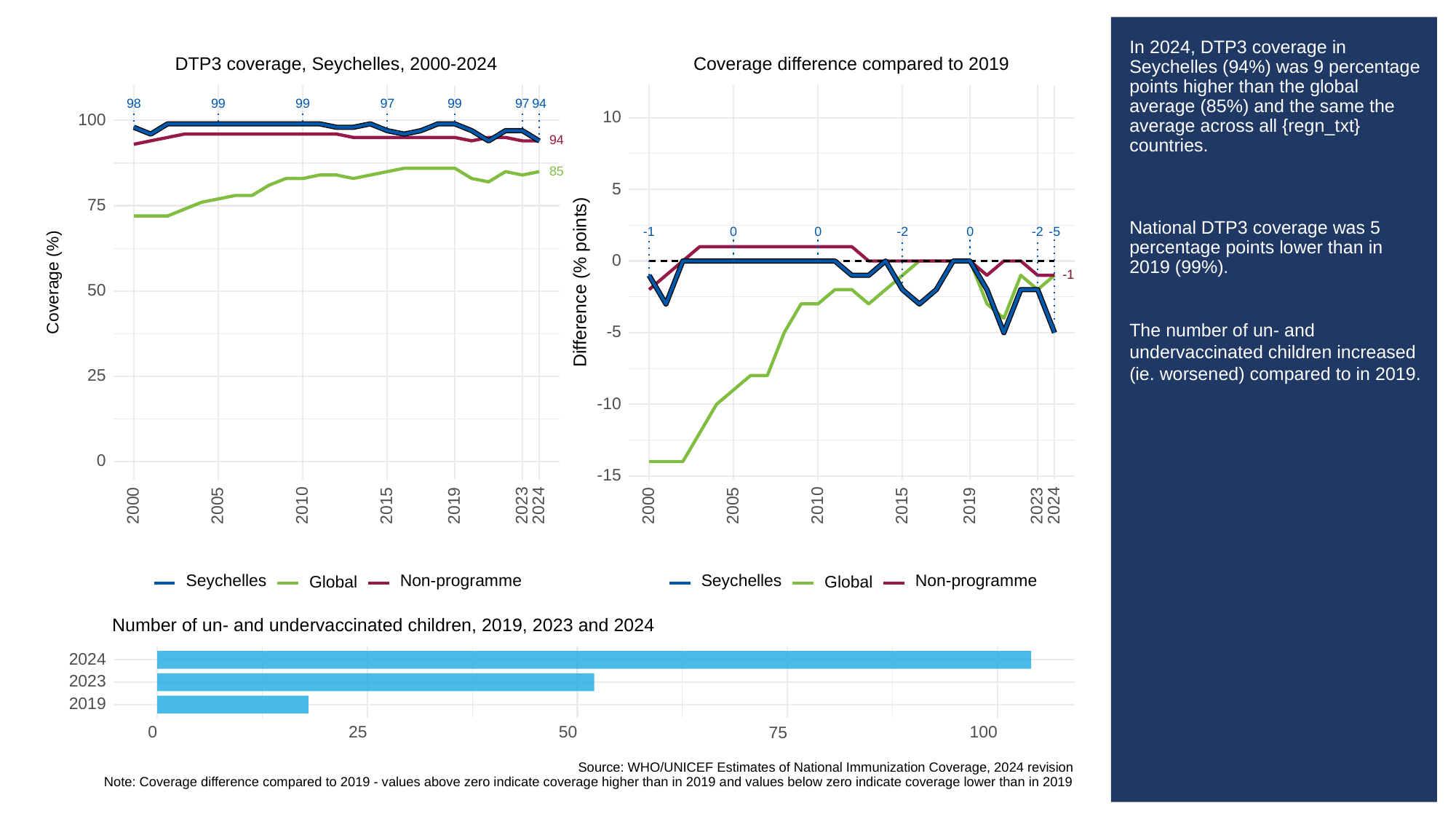

# In 2024, DTP3 coverage in Seychelles (94%) was 9 percentage points higher than the global average (85%) and the same the average across all {regn_txt} countries.

National DTP3 coverage was 5 percentage points lower than in 2019 (99%).

The number of un- and undervaccinated children increased (ie. worsened) compared to in 2019.

DTP3 coverage, Seychelles, 2000-2024
Coverage difference compared to 2019

98
99
99
97
99
97
94
10

100

94

85

5

75

0
0
0
-1
-2
-2
-5

0

-1
-1
Difference (% points)
Coverage (%)
50

-5

25

-10

0

-15

2023
2023
2000
2005
2010
2015
2019
2024
2000
2005
2010
2015
2019
2024
Seychelles
Seychelles
Non-programme
Non-programme
Global
Global

Number of un- and undervaccinated children, 2019, 2023 and 2024

2024

2023

2019

0
25
50
100
75
Source: WHO/UNICEF Estimates of National Immunization Coverage, 2024 revision
Note: Coverage difference compared to 2019 - values above zero indicate coverage higher than in 2019 and values below zero indicate coverage lower than in 2019